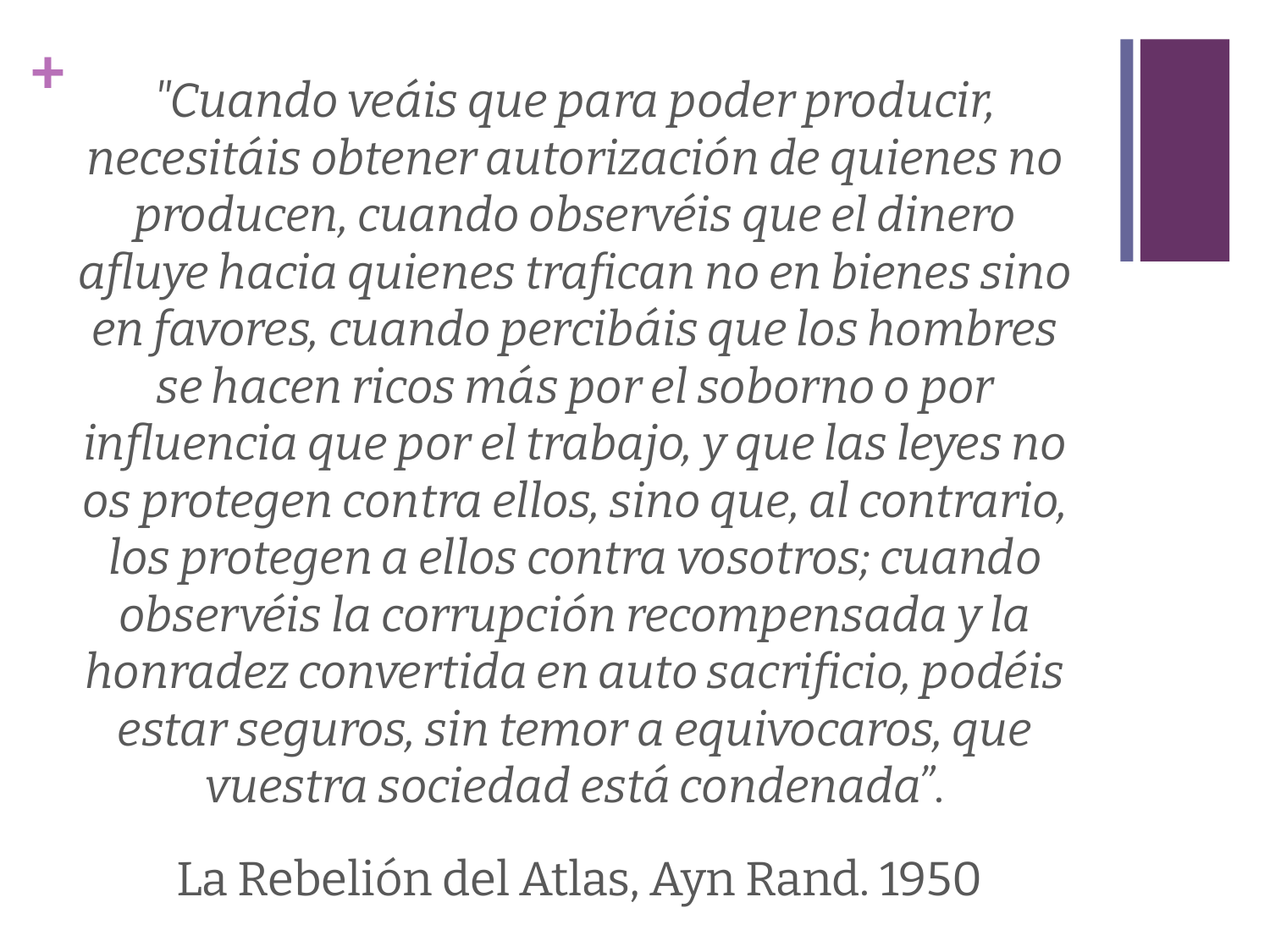

"Cuando veáis que para poder producir, necesitáis obtener autorización de quienes no producen, cuando observéis que el dinero afluye hacia quienes trafican no en bienes sino en favores, cuando percibáis que los hombres se hacen ricos más por el soborno o por influencia que por el trabajo, y que las leyes no os protegen contra ellos, sino que, al contrario, los protegen a ellos contra vosotros; cuando observéis la corrupción recompensada y la honradez convertida en auto sacrificio, podéis estar seguros, sin temor a equivocaros, que vuestra sociedad está condenada”.
 La Rebelión del Atlas, Ayn Rand. 1950